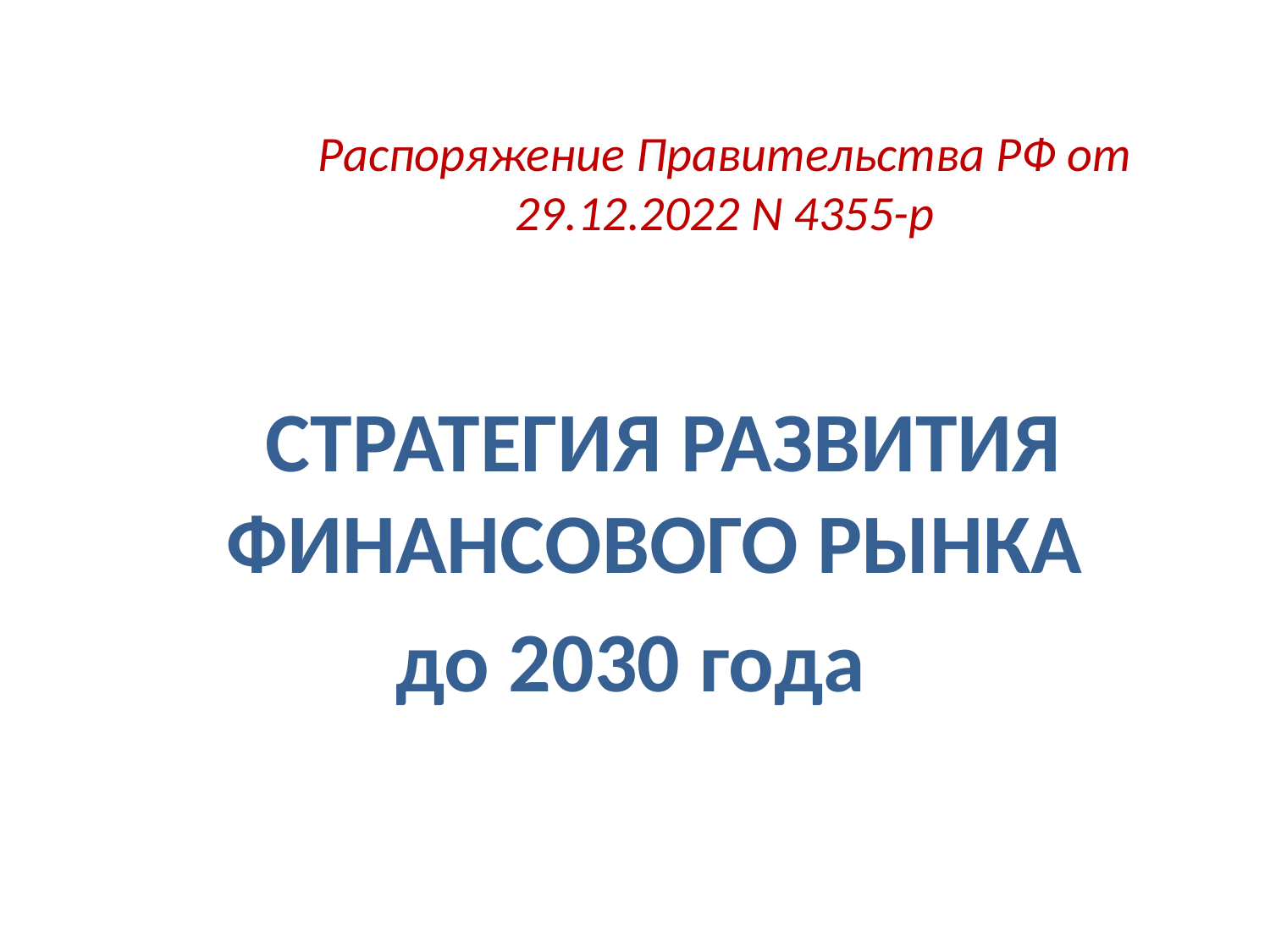

Распоряжение Правительства РФ от 29.12.2022 N 4355-р
СТРАТЕГИЯ РАЗВИТИЯ ФИНАНСОВОГО РЫНКА
до 2030 года